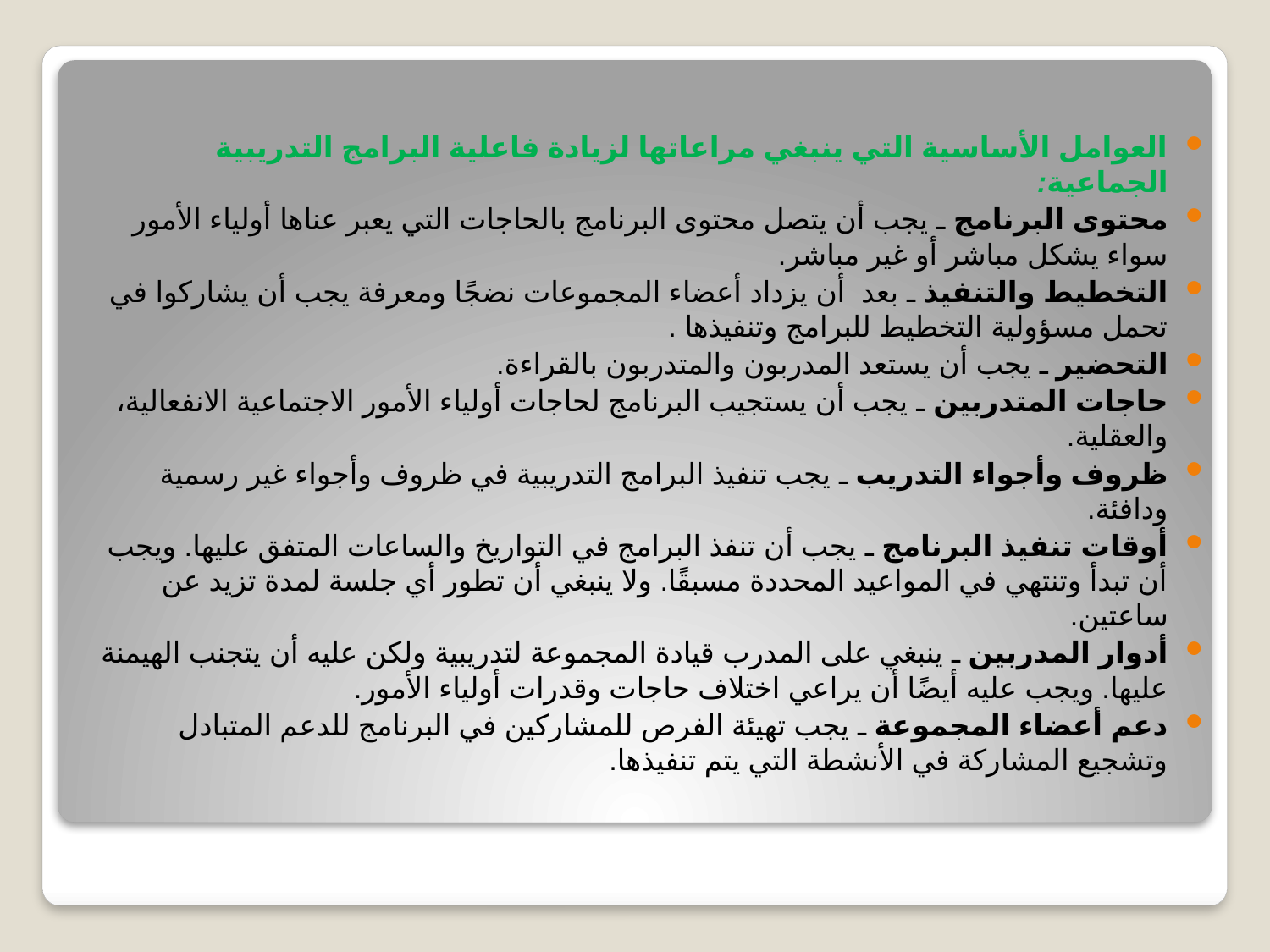

العوامل الأساسية التي ينبغي مراعاتها لزيادة فاعلية البرامج التدريبية الجماعية:
محتوى البرنامج ـ يجب أن يتصل محتوى البرنامج بالحاجات التي يعبر عناها أولياء الأمور سواء يشكل مباشر أو غير مباشر.
التخطيط والتنفيذ ـ بعد  أن يزداد أعضاء المجموعات نضجًا ومعرفة يجب أن يشاركوا في تحمل مسؤولية التخطيط للبرامج وتنفيذها .
التحضير ـ يجب أن يستعد المدربون والمتدربون بالقراءة.
حاجات المتدربين ـ يجب أن يستجيب البرنامج لحاجات أولياء الأمور الاجتماعية الانفعالية، والعقلية.
ظروف وأجواء التدريب ـ يجب تنفيذ البرامج التدريبية في ظروف وأجواء غير رسمية ودافئة.
أوقات تنفيذ البرنامج ـ يجب أن تنفذ البرامج في التواريخ والساعات المتفق عليها. ويجب أن تبدأ وتنتهي في المواعيد المحددة مسبقًا. ولا ينبغي أن تطور أي جلسة لمدة تزيد عن ساعتين.
أدوار المدربين ـ ينبغي على المدرب قيادة المجموعة لتدريبية ولكن عليه أن يتجنب الهيمنة عليها. ويجب عليه أيضًا أن يراعي اختلاف حاجات وقدرات أولياء الأمور.
دعم أعضاء المجموعة ـ يجب تهيئة الفرص للمشاركين في البرنامج للدعم المتبادل وتشجيع المشاركة في الأنشطة التي يتم تنفيذها.